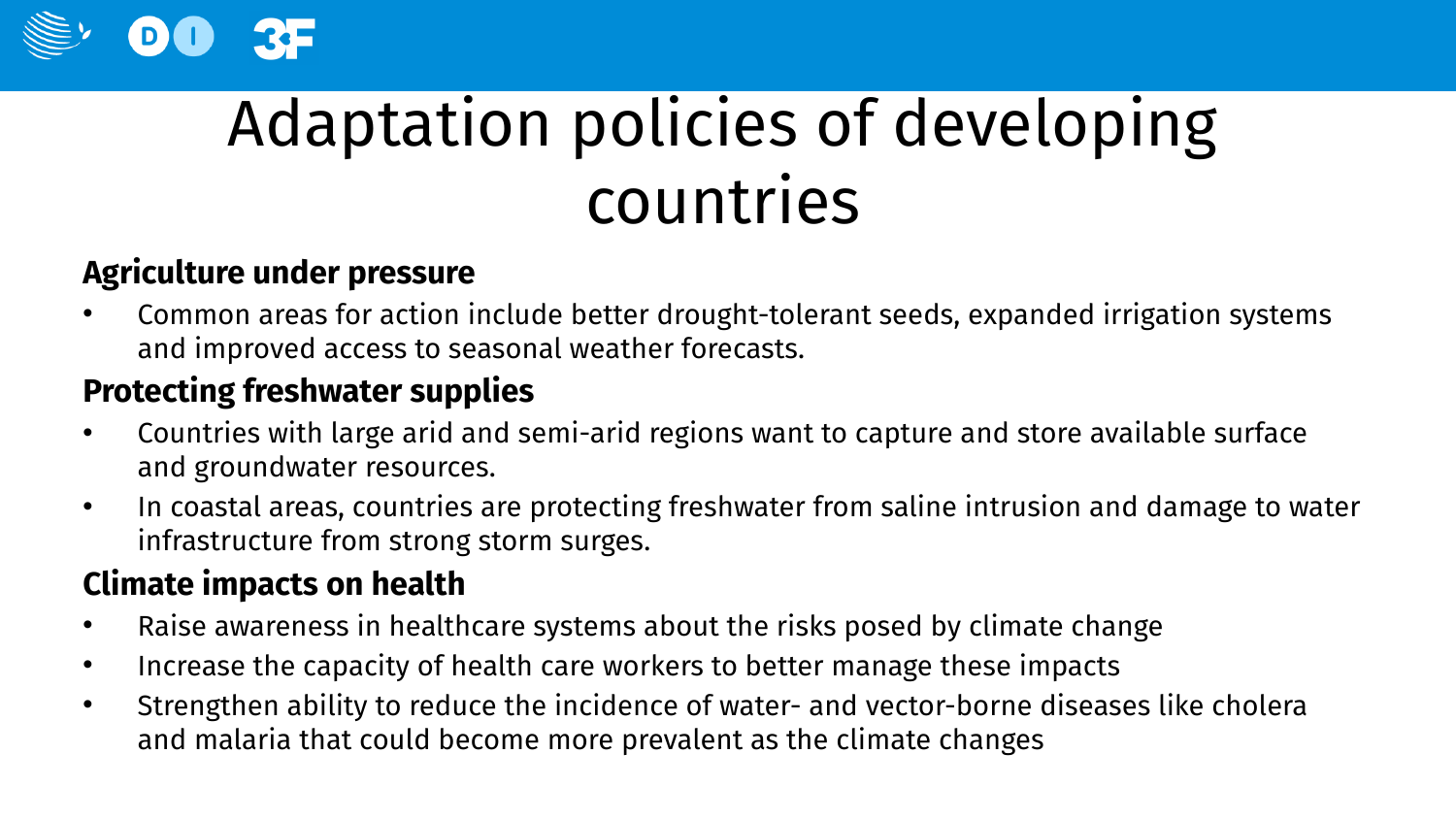

# Adaptation policies of developing countries
Agriculture under pressure
Common areas for action include better drought-tolerant seeds, expanded irrigation systems and improved access to seasonal weather forecasts.
Protecting freshwater supplies
Countries with large arid and semi-arid regions want to capture and store available surface and groundwater resources.
In coastal areas, countries are protecting freshwater from saline intrusion and damage to water infrastructure from strong storm surges.
Climate impacts on health
Raise awareness in healthcare systems about the risks posed by climate change
Increase the capacity of health care workers to better manage these impacts
Strengthen ability to reduce the incidence of water- and vector-borne diseases like cholera and malaria that could become more prevalent as the climate changes